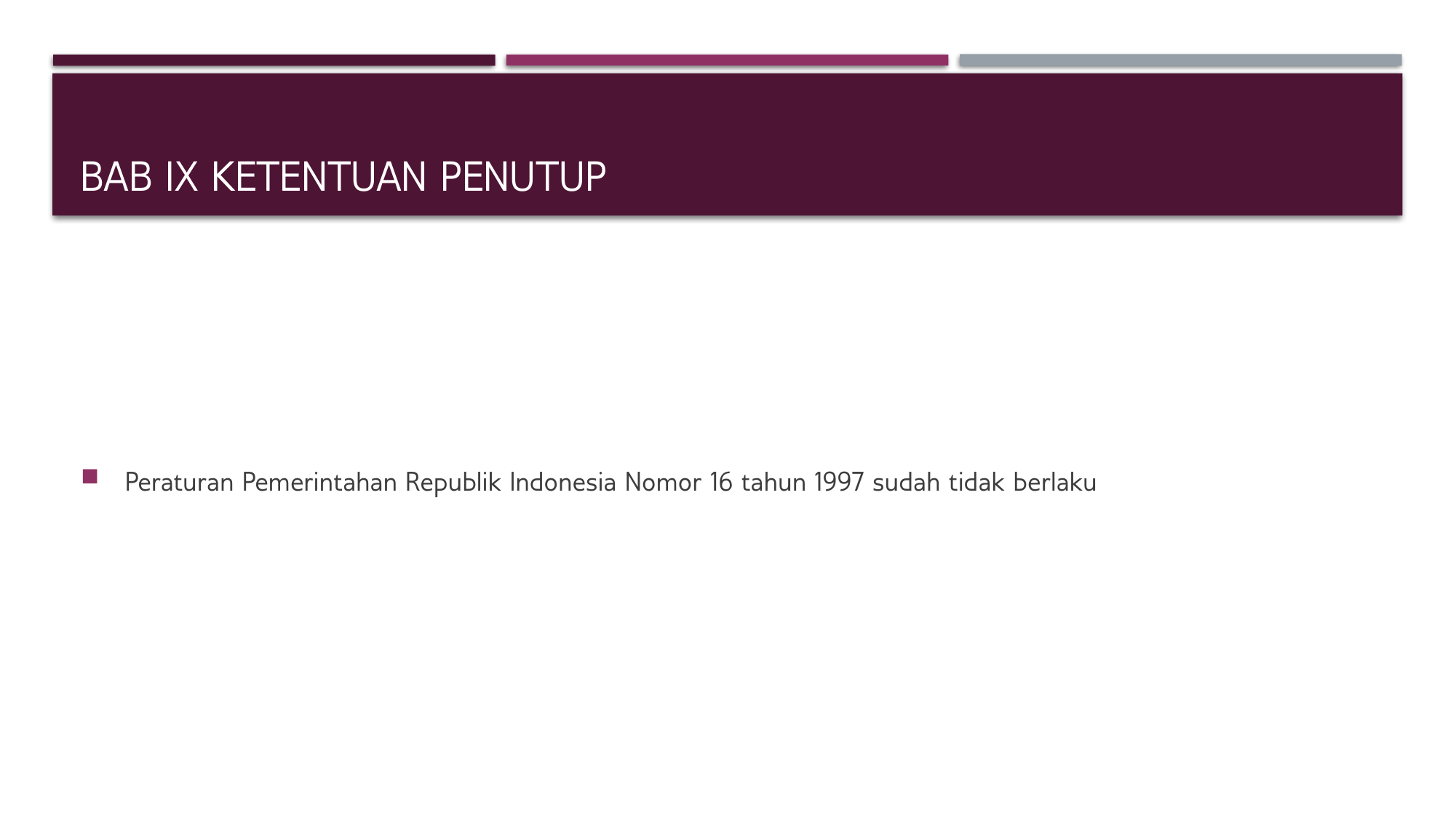

# BAB IX KETENTUAN PENUTUP
 Peraturan Pemerintahan Republik Indonesia Nomor 16 tahun 1997 sudah tidak berlaku